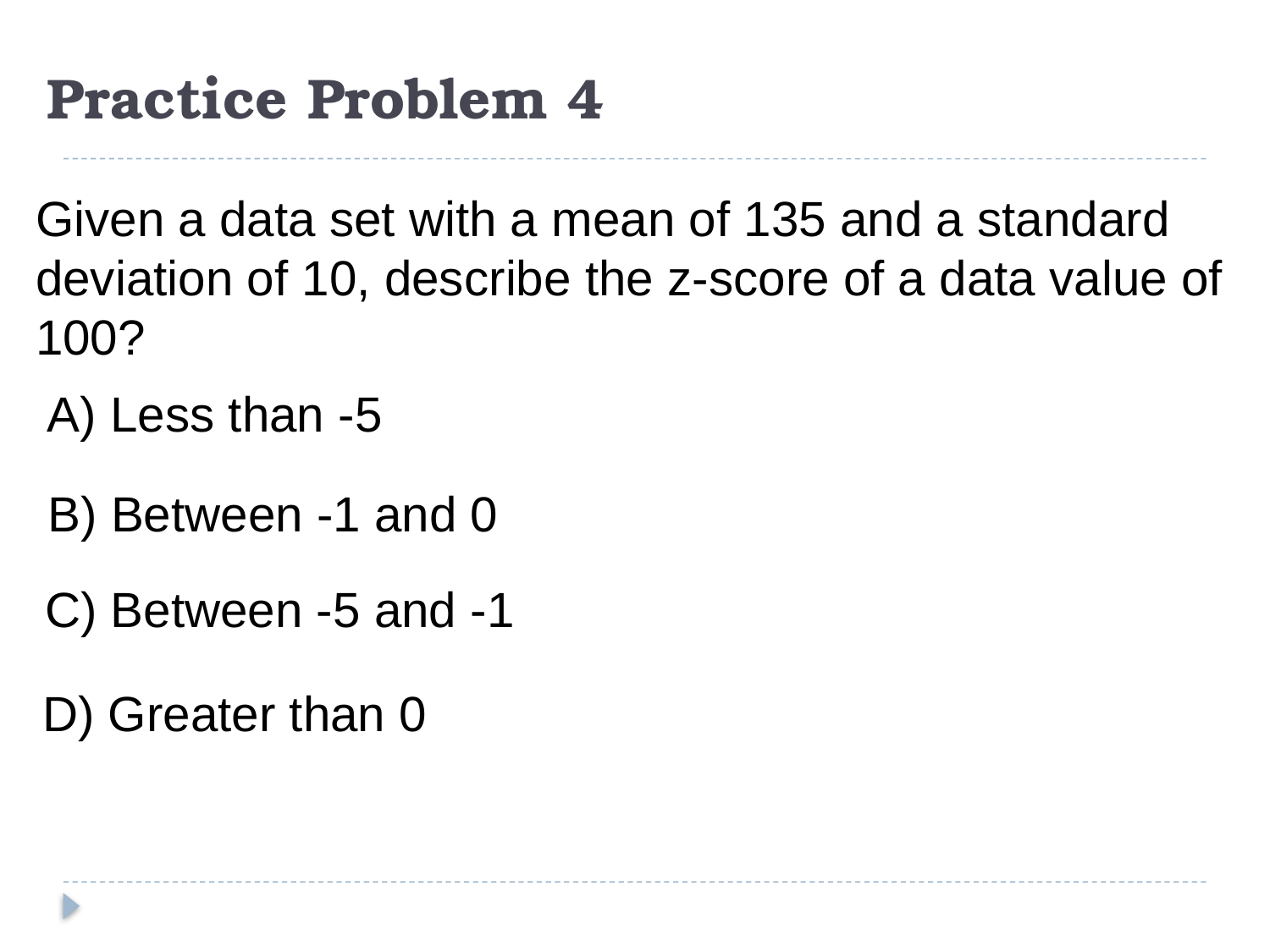

# Practice Problem 4
Given a data set with a mean of 135 and a standard deviation of 10, describe the z-score of a data value of 100?
A) Less than -5
B) Between -1 and 0
C) Between -5 and -1
D) Greater than 0